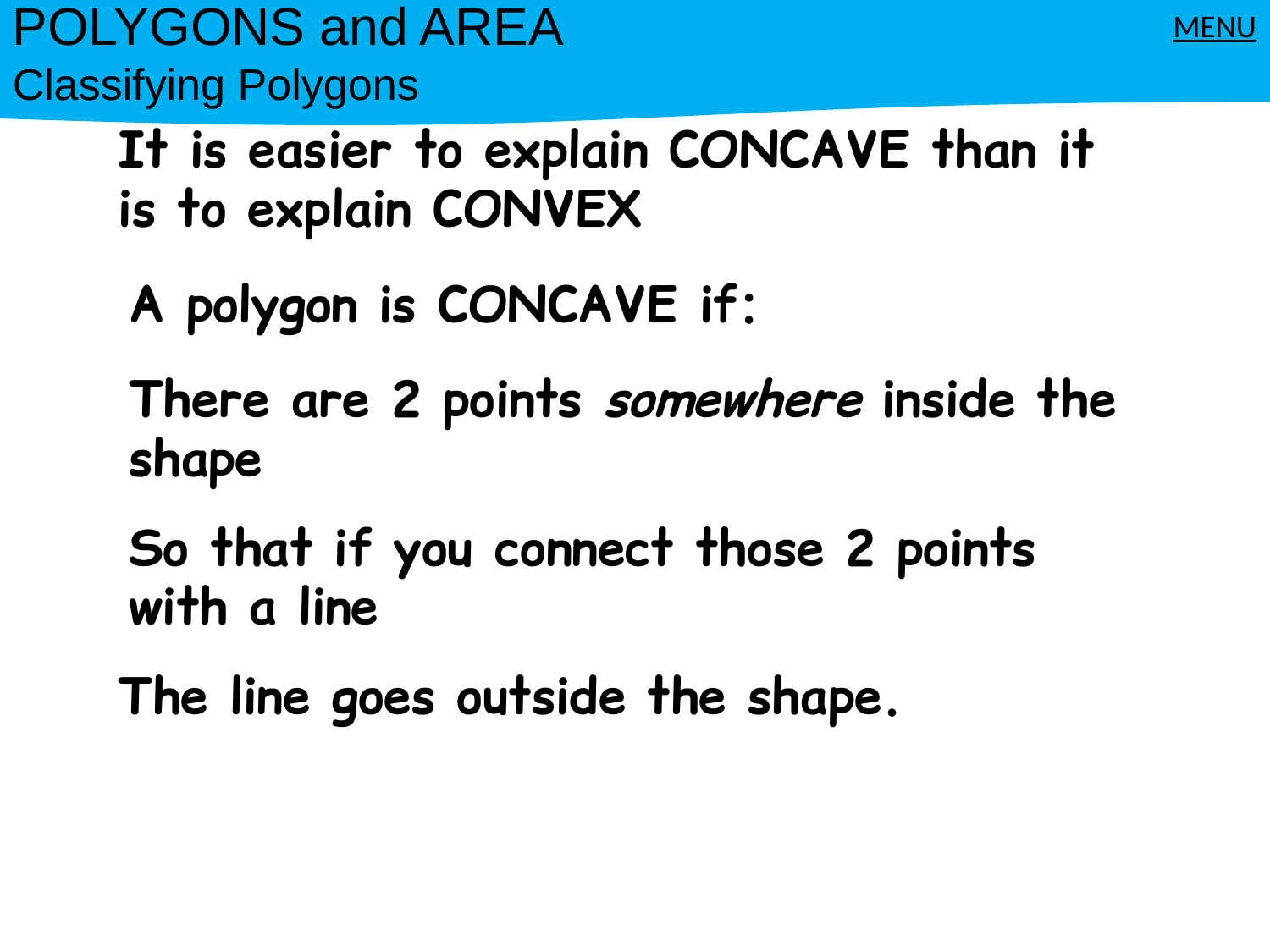

POLYGONS and AREA
Classifying Polygons
MENU
It is easier to explain CONCAVE than it is to explain CONVEX
A polygon is CONCAVE if:
There are 2 points somewhere inside the shape
So that if you connect those 2 points with a line
The line goes outside the shape.